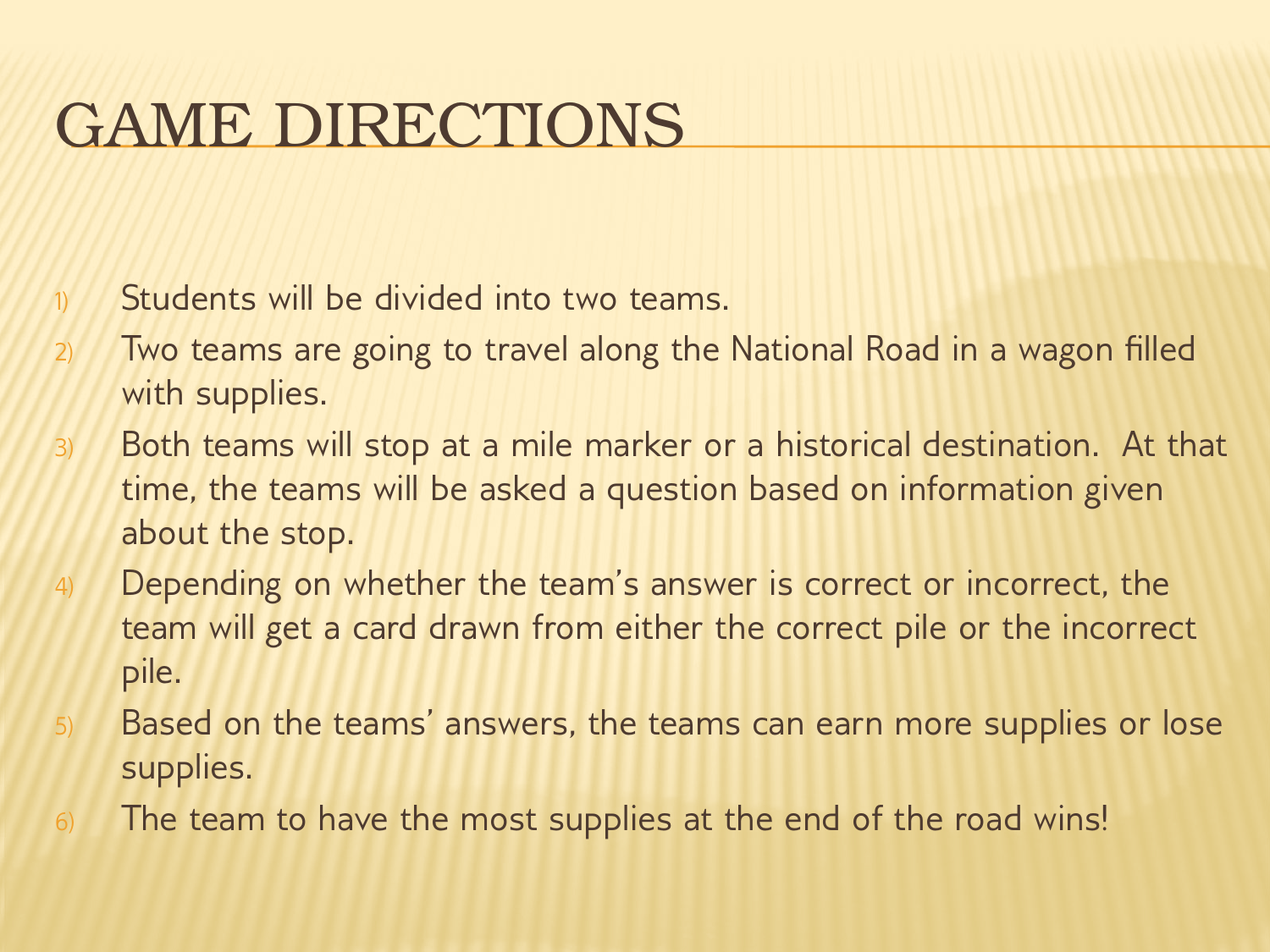

# Game Directions

Students will be divided into two teams.
Two teams are going to travel along the National Road in a wagon filled with supplies.
Both teams will stop at a mile marker or a historical destination.  At that time, the teams will be asked a question based on information given about the stop.
Depending on whether the team’s answer is correct or incorrect, the team will get a card drawn from either the correct pile or the incorrect pile.
Based on the teams’ answers, the teams can earn more supplies or lose supplies.
The team to have the most supplies at the end of the road wins!